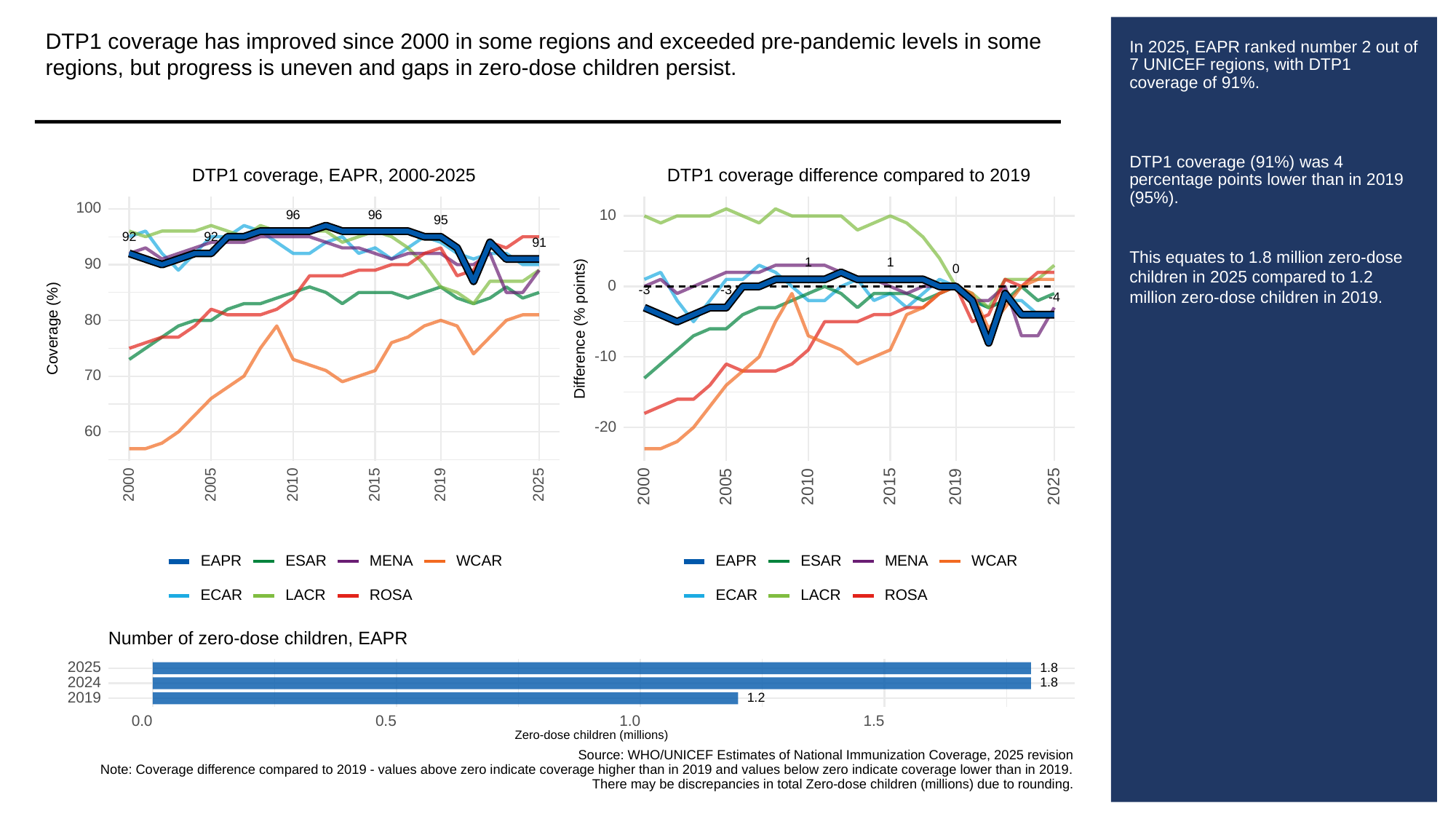

DTP1 coverage has improved since 2000 in some regions and exceeded pre-pandemic levels in some regions, but progress is uneven and gaps in zero-dose children persist.
# In 2025, EAPR ranked number 2 out of 7 UNICEF regions, with DTP1 coverage of 91%.

DTP1 coverage (91%) was 4 percentage points lower than in 2019 (95%).

This equates to 1.8 million zero-dose children in 2025 compared to 1.2 million zero-dose children in 2019.

DTP1 coverage difference compared to 2019
DTP1 coverage, EAPR, 2000-2025

100

10
96
96

95

92
92

91

1
1
90

0

0
-3
-3

-4
80

Coverage (%)
Difference (% points)

-10

70

-20
60

2000
2005
2010
2015
2019
2025
2000
2005
2010
2015
2019
2025
ESAR
WCAR
ESAR
WCAR
EAPR
MENA
EAPR
MENA

ROSA
ROSA
ECAR
LACR
ECAR
LACR

Number of zero-dose children, EAPR

2025
1.8

2024
1.8

2019
1.2

0.0
0.5
1.0
1.5
Zero-dose children (millions)
Source: WHO/UNICEF Estimates of National Immunization Coverage, 2025 revision
Note: Coverage difference compared to 2019 - values above zero indicate coverage higher than in 2019 and values below zero indicate coverage lower than in 2019.
There may be discrepancies in total Zero-dose children (millions) due to rounding.